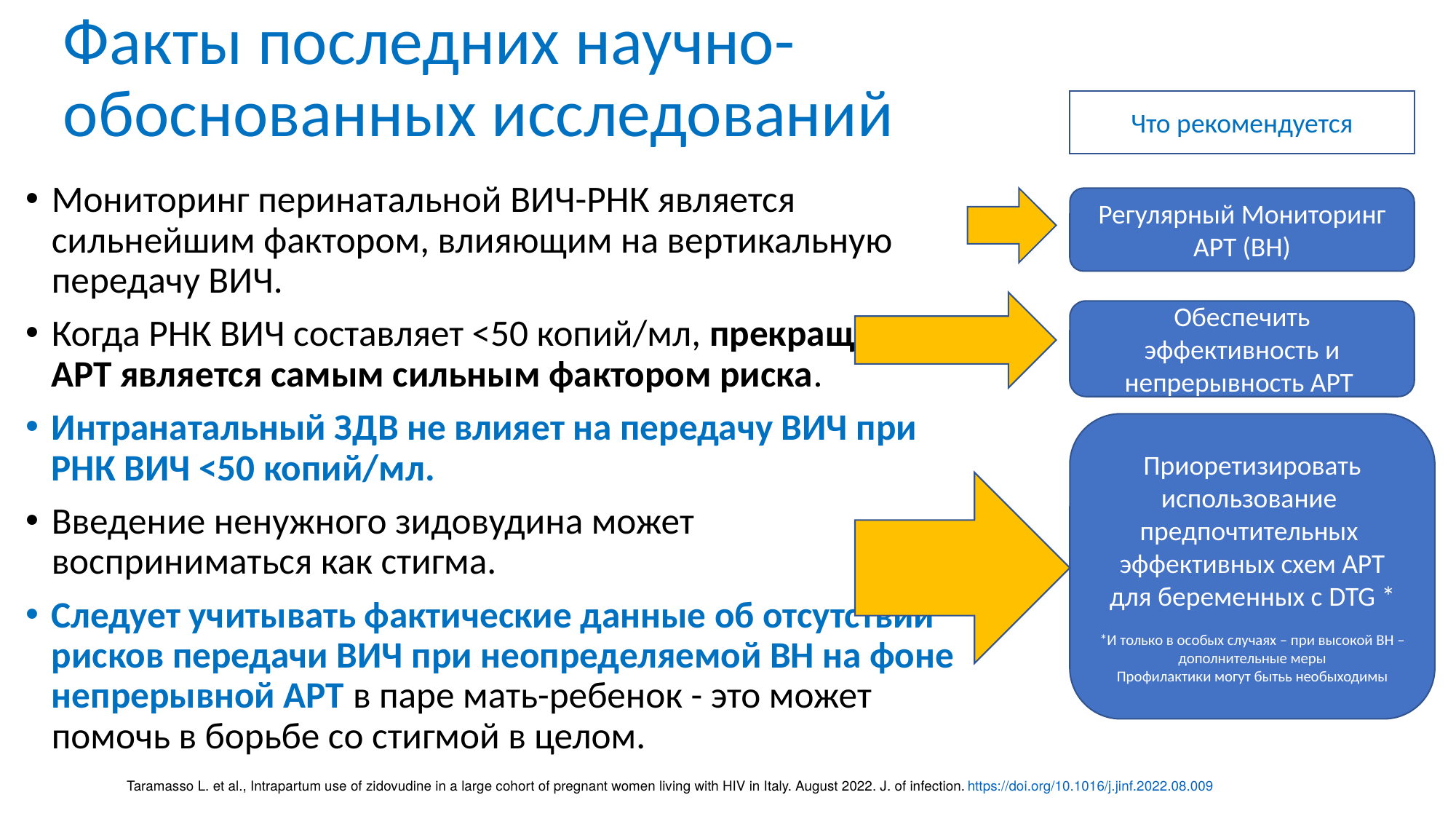

# Факты последних научно-обоснованных исследований
Что рекомендуется
Мониторинг перинатальной ВИЧ-РНК является сильнейшим фактором, влияющим на вертикальную передачу ВИЧ.
Когда РНК ВИЧ составляет <50 копий/мл, прекращение АРТ является самым сильным фактором риска.
Интранатальный ЗДВ не влияет на передачу ВИЧ при РНК ВИЧ <50 копий/мл.
Введение ненужного зидовудина может восприниматься как стигма.
Следует учитывать фактические данные об отсутствии рисков передачи ВИЧ при неопределяемой ВН на фоне непрерывной АРТ в паре мать-ребенок - это может помочь в борьбе со стигмой в целом.

Регулярный Мониторинг АРТ (ВН)

Обеспечить эффективность и непрерывность АРТ
Приоретизировать использование  предпочтительных  эффективных схем АРТ для беременных с DTG *

*И только в особых случаях – при высокой ВН – дополнительные меры
Профилактики могут бытьь необыходимы

Taramasso L. et al., Intrapartum use of zidovudine in a large cohort of pregnant women living with HIV in Italy. August 2022. J. of infection. https://doi.org/10.1016/j.jinf.2022.08.009